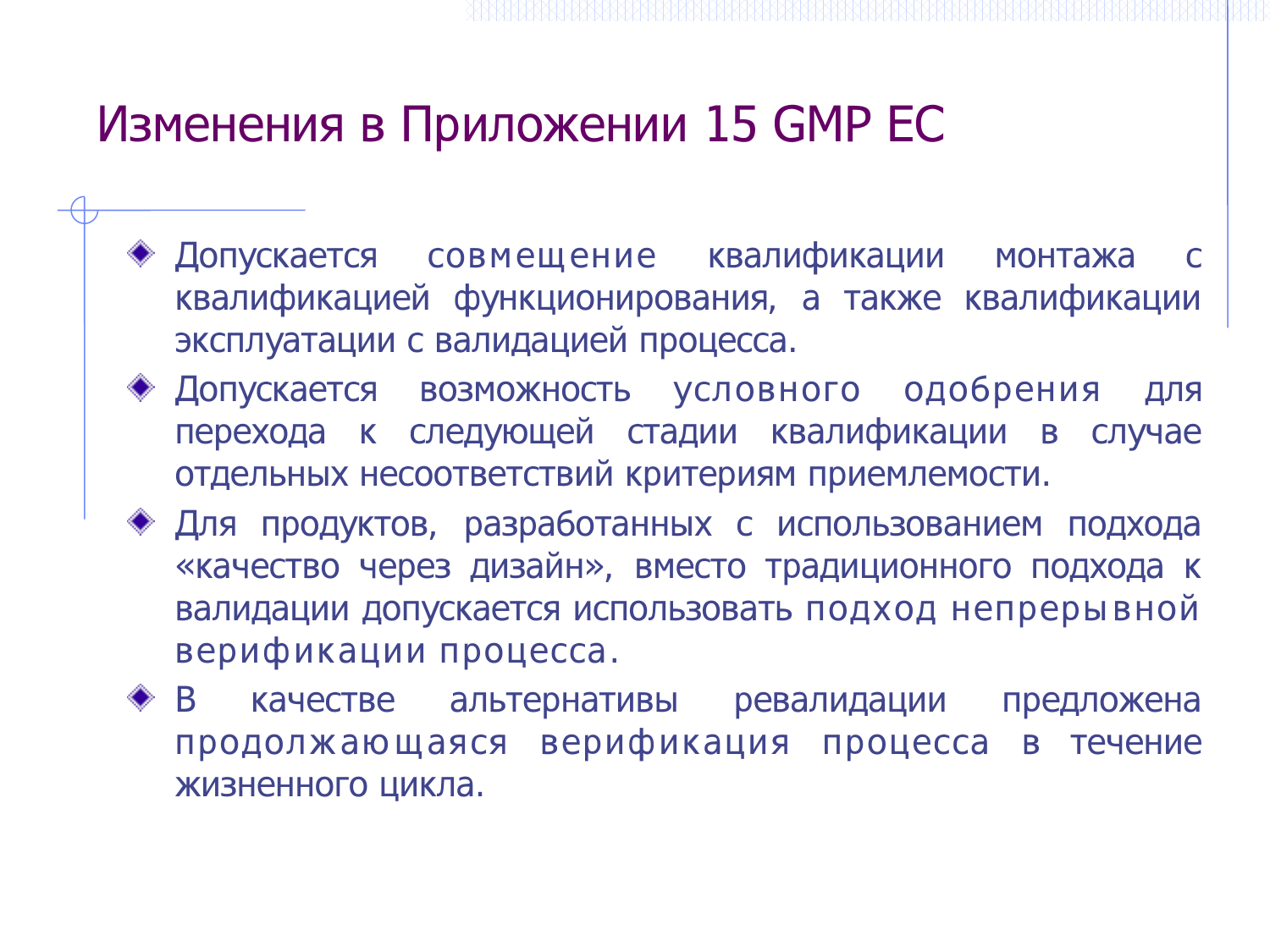

Изменения в Приложении 15 GMP EC
Допускается совмещение квалификации монтажа с квалификацией функционирования, а также квалификации эксплуатации с валидацией процесса.
Допускается возможность условного одобрения для перехода к следующей стадии квалификации в случае отдельных несоответствий критериям приемлемости.
Для продуктов, разработанных с использованием подхода «качество через дизайн», вместо традиционного подхода к валидации допускается использовать подход непрерывной верификации процесса.
В качестве альтернативы ревалидации предложена продолжающаяся верификация процесса в течение жизненного цикла.